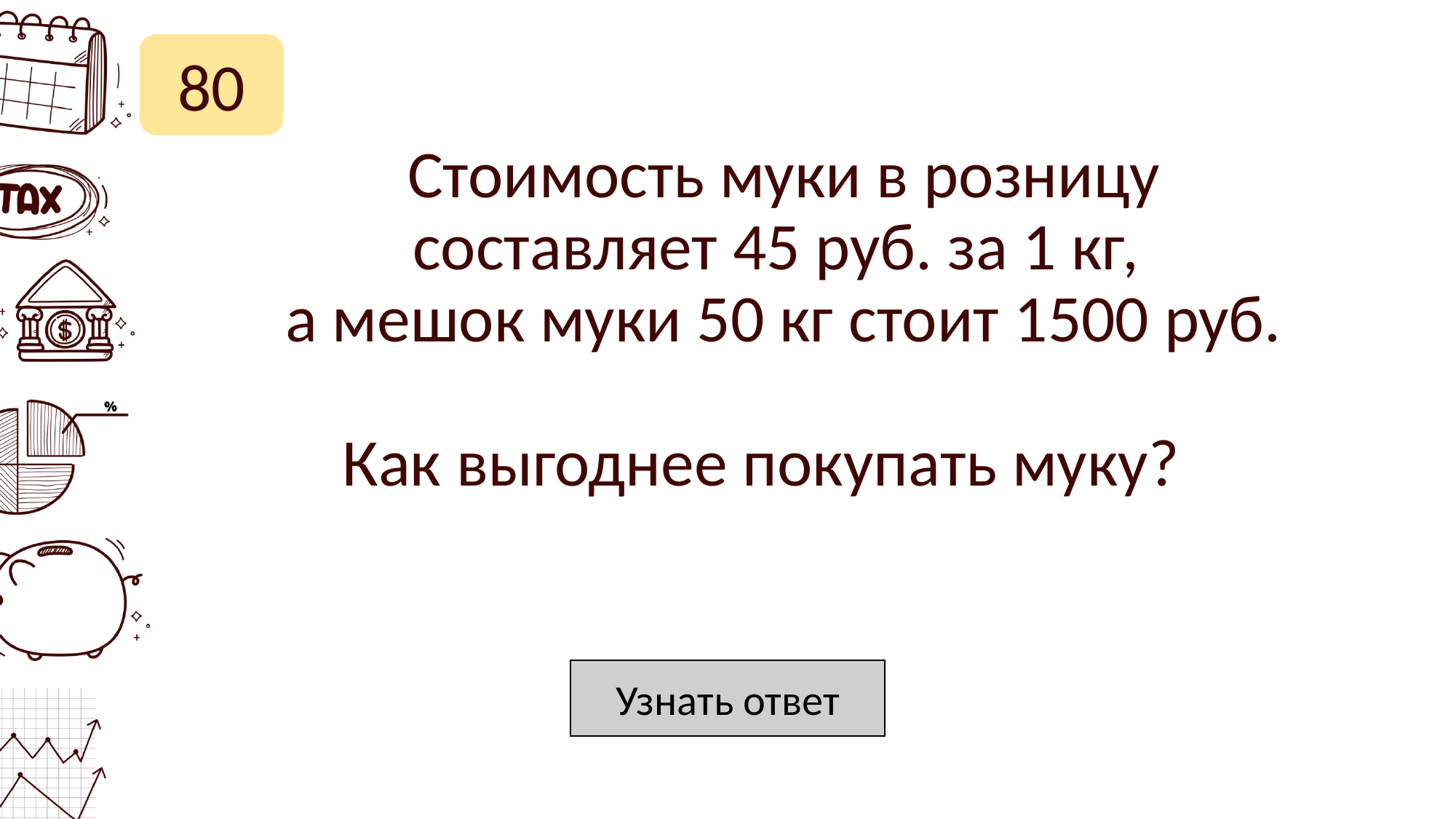

80
# Стоимость муки в розницу составляет 45 руб. за 1 кг, а мешок муки 50 кг стоит 1500 руб. Как выгоднее покупать муку?